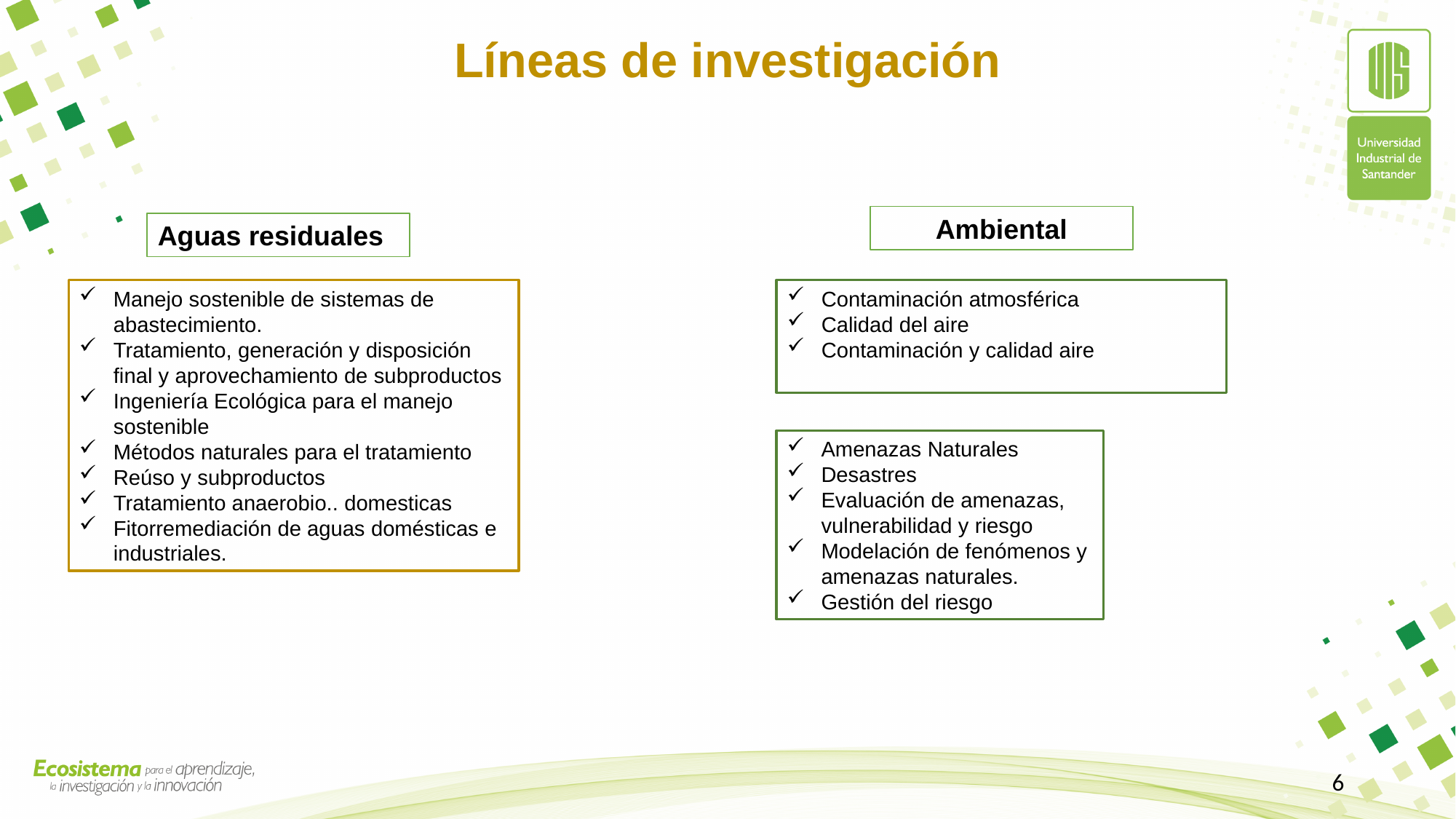

Líneas de investigación
Ambiental
Aguas residuales
Manejo sostenible de sistemas de abastecimiento.
Tratamiento, generación y disposición final y aprovechamiento de subproductos
Ingeniería Ecológica para el manejo sostenible
Métodos naturales para el tratamiento
Reúso y subproductos
Tratamiento anaerobio.. domesticas
Fitorremediación de aguas domésticas e industriales.
Contaminación atmosférica
Calidad del aire
Contaminación y calidad aire

Amenazas Naturales
Desastres
Evaluación de amenazas, vulnerabilidad y riesgo
Modelación de fenómenos y amenazas naturales.
Gestión del riesgo
6